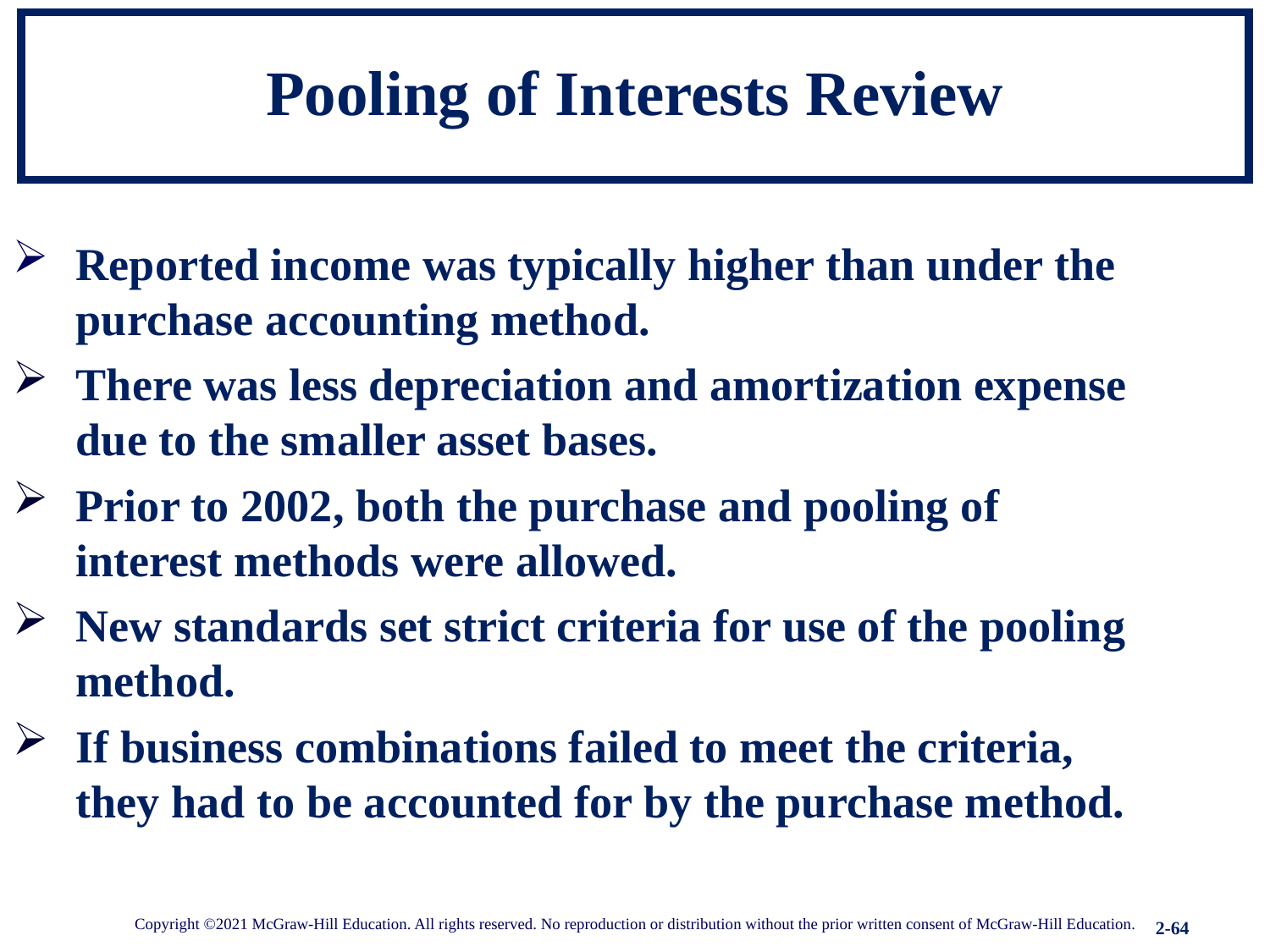

# Pooling of Interests Review
Reported income was typically higher than under the purchase accounting method.
There was less depreciation and amortization expense due to the smaller asset bases.
Prior to 2002, both the purchase and pooling of interest methods were allowed.
New standards set strict criteria for use of the pooling method.
If business combinations failed to meet the criteria, they had to be accounted for by the purchase method.
Copyright ©2021 McGraw-Hill Education. All rights reserved. No reproduction or distribution without the prior written consent of McGraw-Hill Education.
2-64